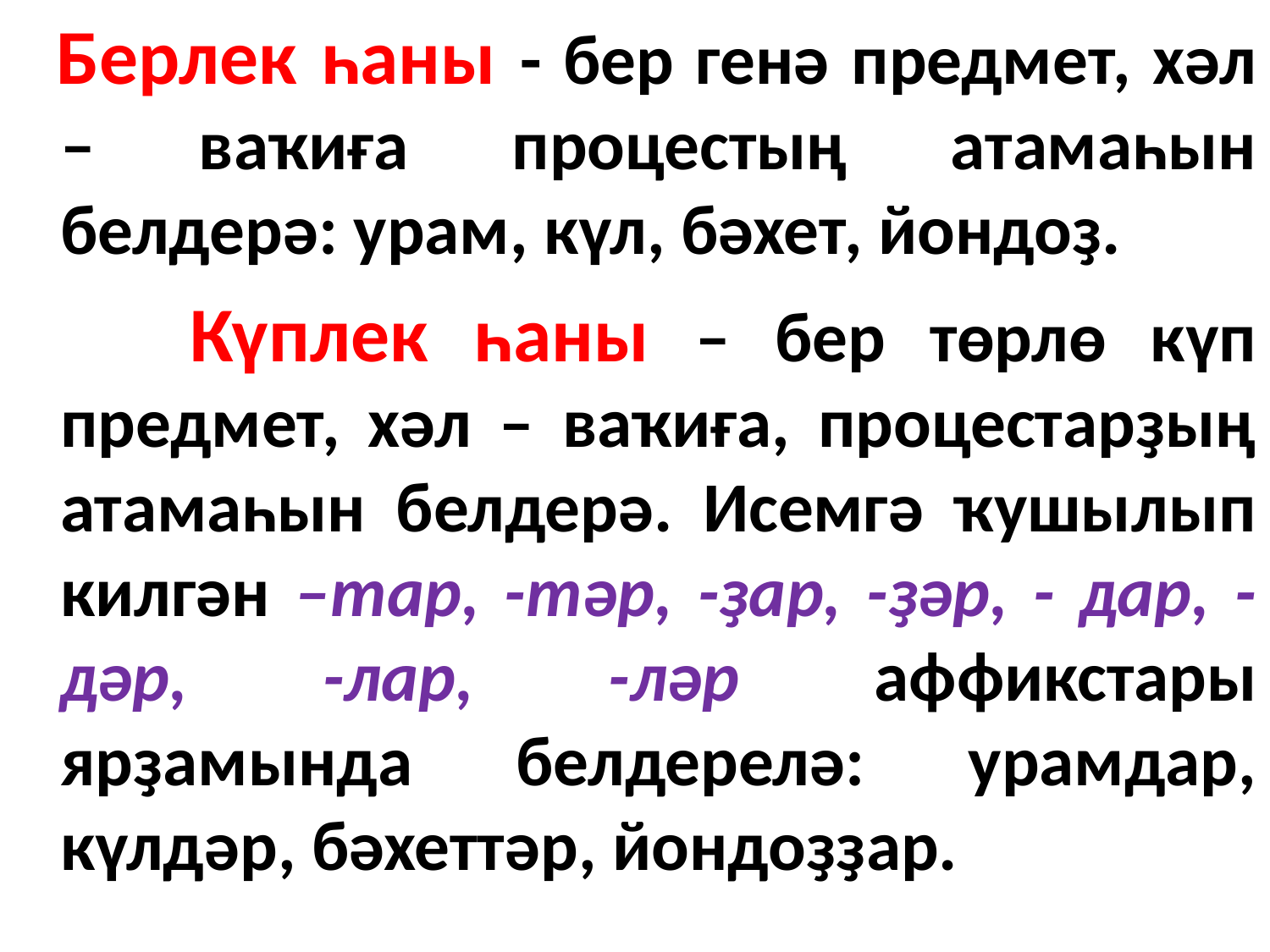

Берлек һаны - бер генә предмет, хәл – ваҡиға процестың атамаһын белдерә: урам, күл, бәхет, йондоҙ.
    Күплек һаны – бер төрлө күп предмет, хәл – ваҡиға, процестарҙың атамаһын белдерә. Исемгә ҡушылып килгән –тар, -тәр, -ҙар, -ҙәр, - дар, - дәр, -лар, -ләр аффикстары ярҙамында белдерелә: урамдар, күлдәр, бәхеттәр, йондоҙҙар.

#